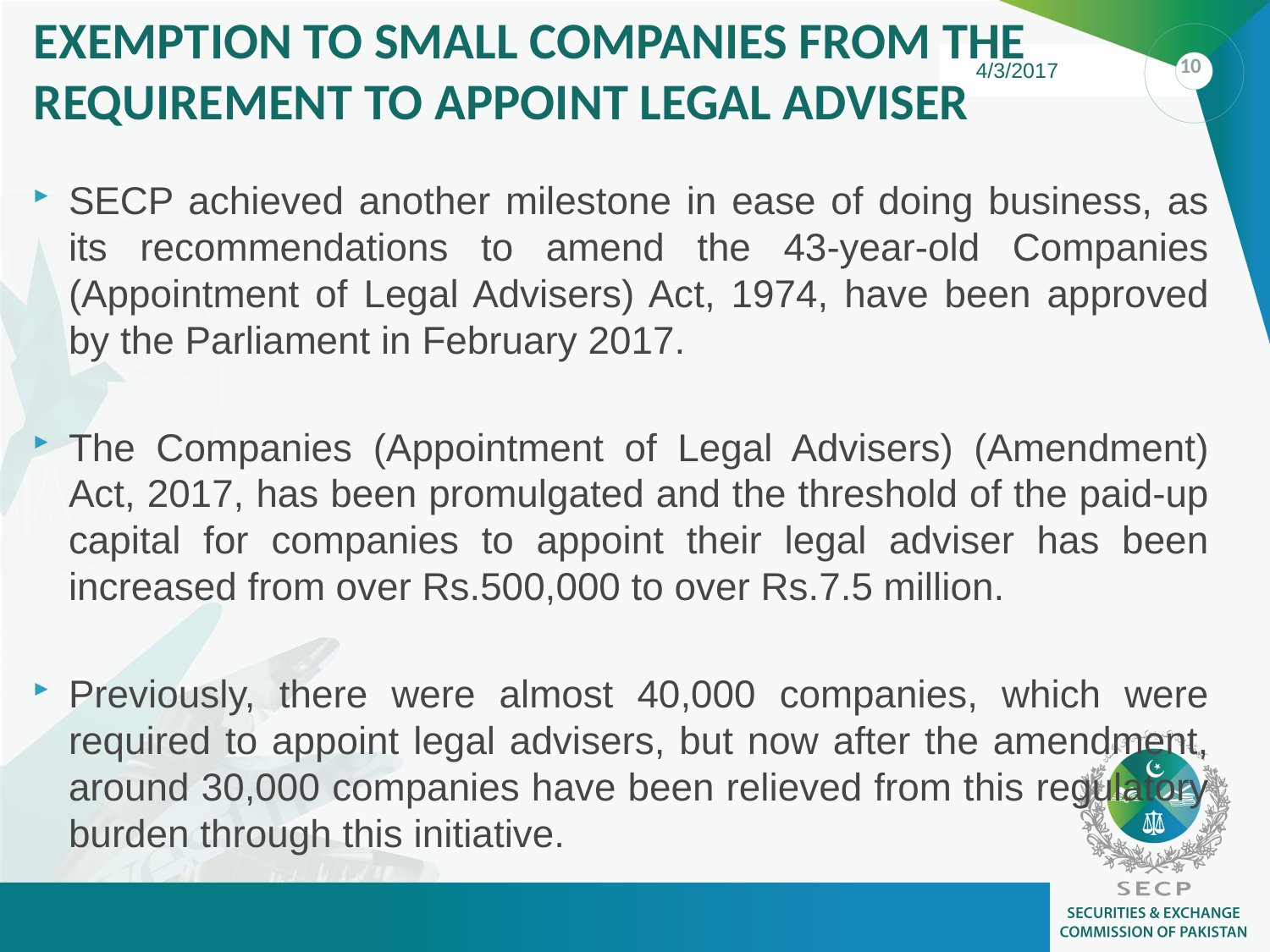

# EXEMPTION TO SMALL COMPANIES FROM THE REQUIREMENT TO APPOINT LEGAL ADVISER
SECP achieved another milestone in ease of doing business, as its recommendations to amend the 43-year-old Companies (Appointment of Legal Advisers) Act, 1974, have been approved by the Parliament in February 2017.

The Companies (Appointment of Legal Advisers) (Amendment) Act, 2017, has been promulgated and the threshold of the paid-up capital for companies to appoint their legal adviser has been increased from over Rs.500,000 to over Rs.7.5 million.

Previously, there were almost 40,000 companies, which were required to appoint legal advisers, but now after the amendment, around 30,000 companies have been relieved from this regulatory burden through this initiative.